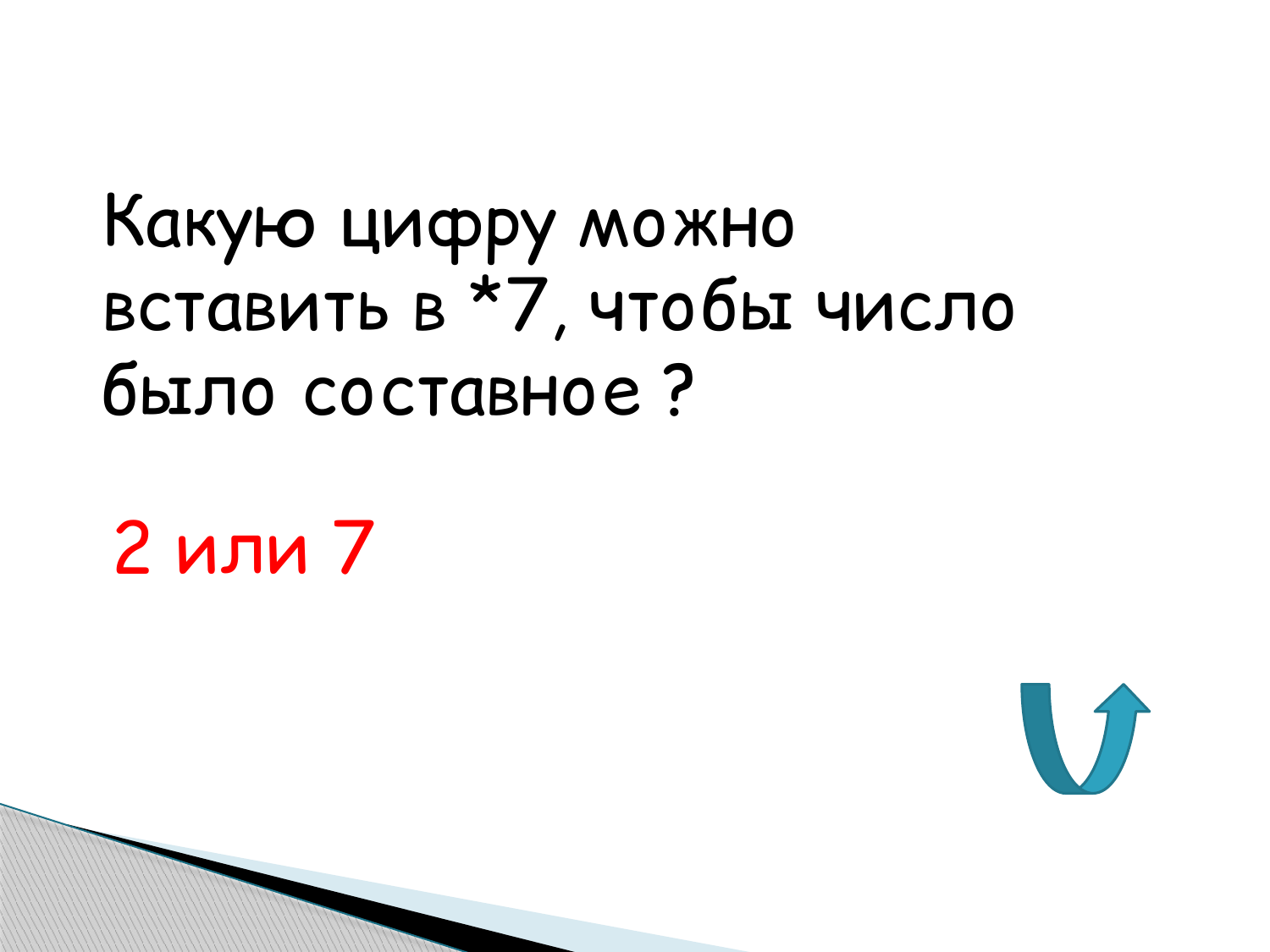

Какую цифру можно вставить в *7, чтобы число было составное ?
2 или 7